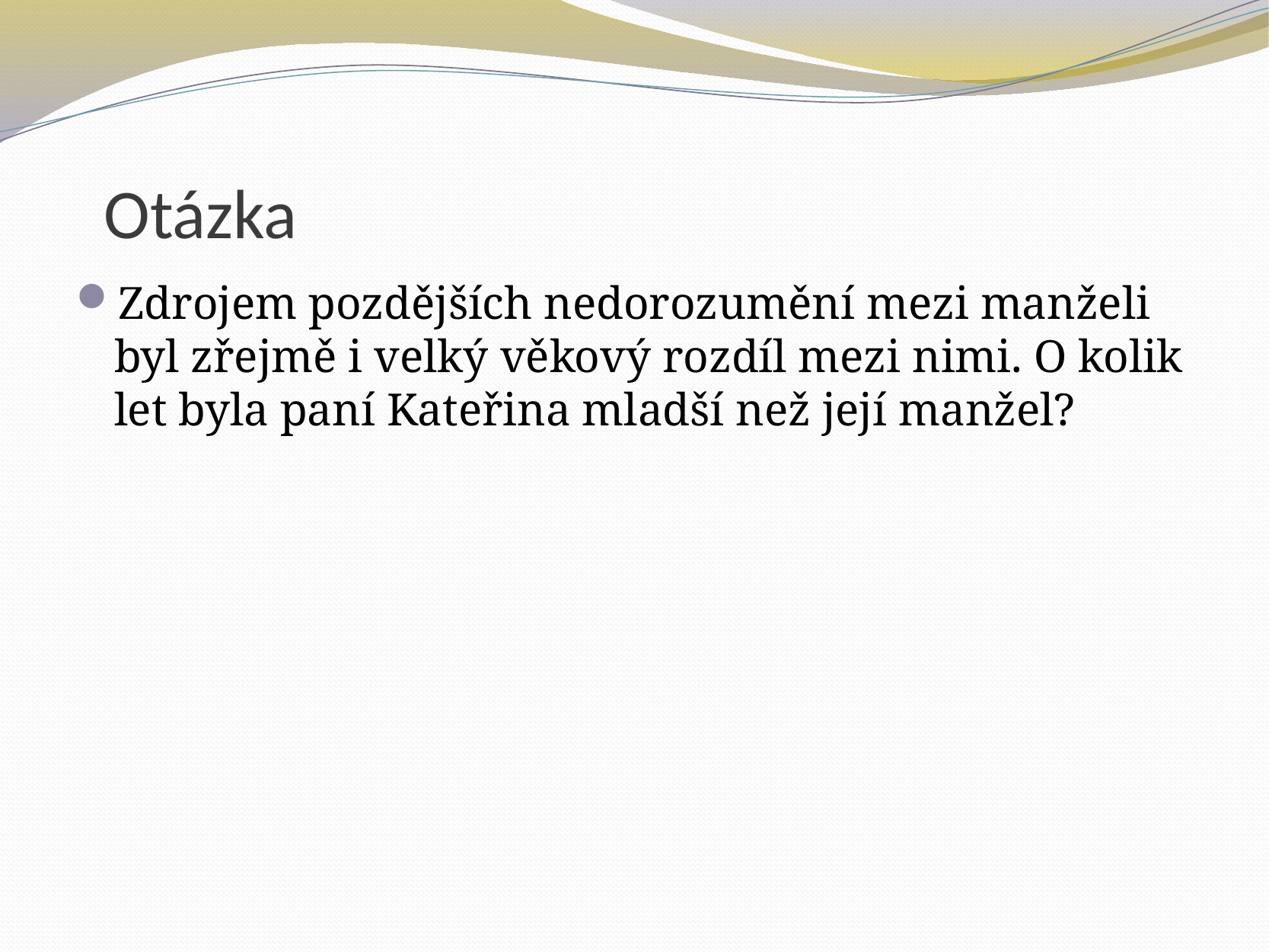

# Otázka
Zdrojem pozdějších nedorozumění mezi manželi byl zřejmě i velký věkový rozdíl mezi nimi. O kolik let byla paní Kateřina mladší než její manžel?